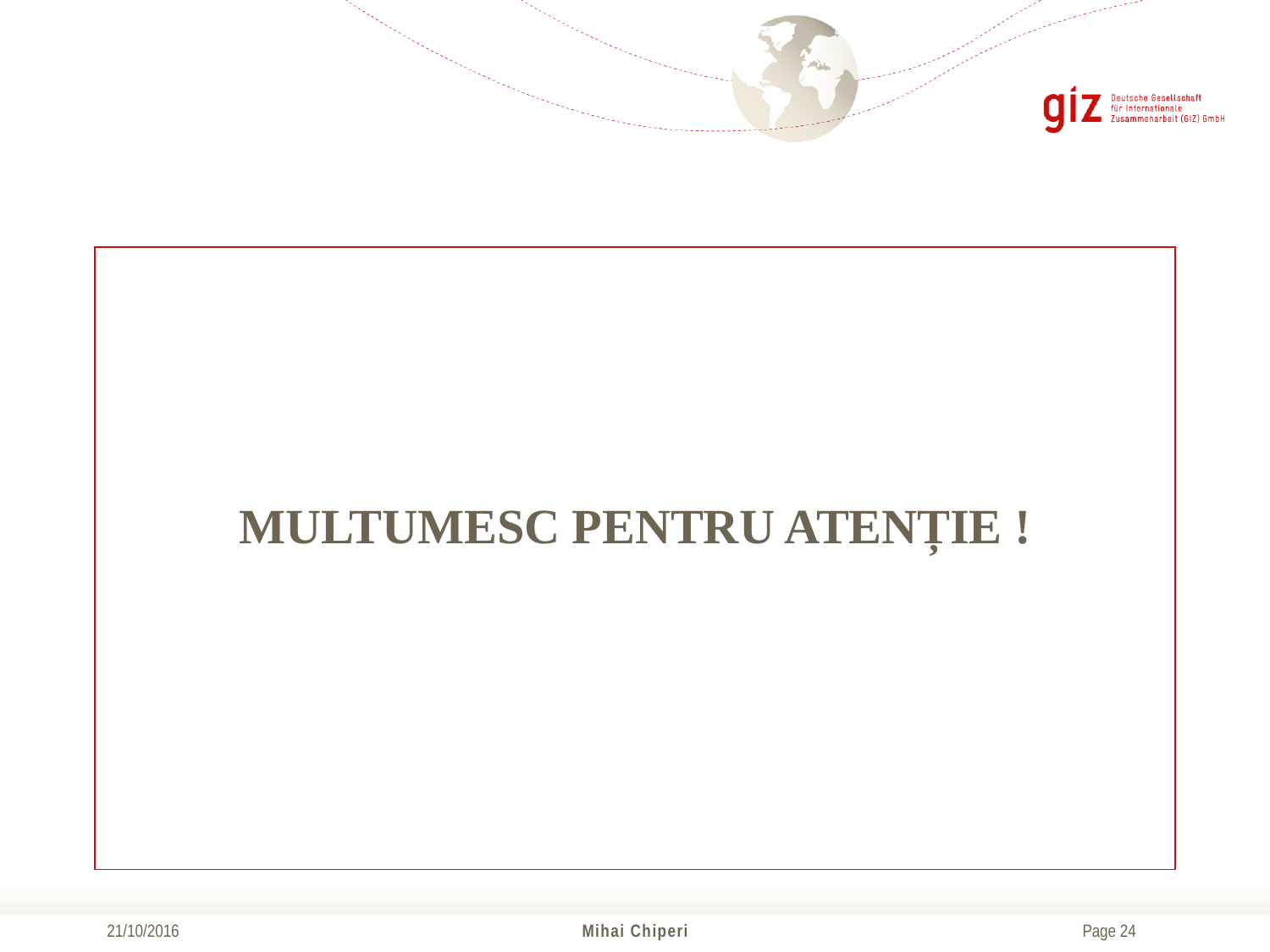

MULTUMESC PENTRU ATENȚIE !

21/10/2016
Mihai Chiperi